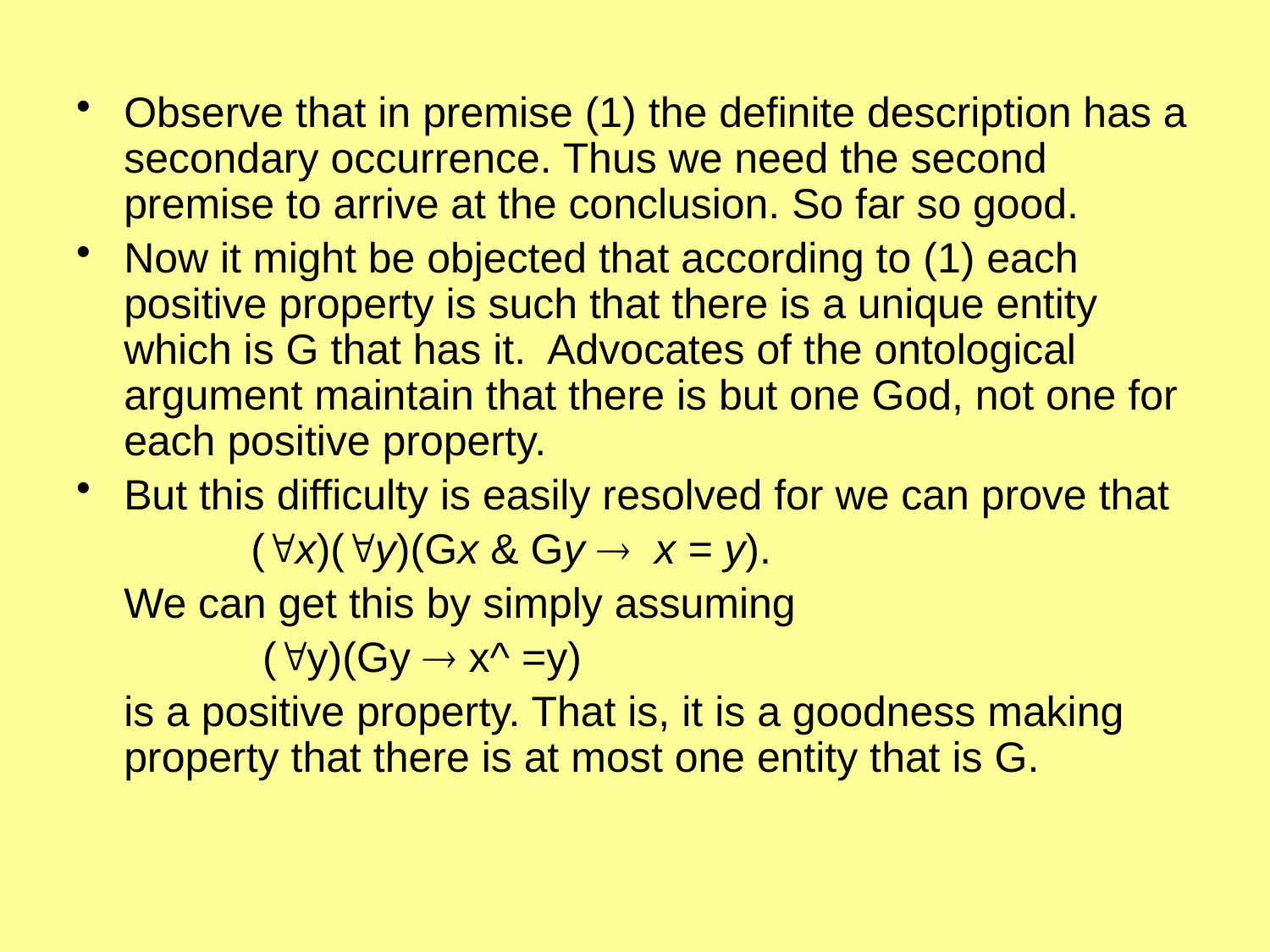

Observe that in premise (1) the definite description has a secondary occurrence. Thus we need the second premise to arrive at the conclusion. So far so good.
Now it might be objected that according to (1) each positive property is such that there is a unique entity which is G that has it.  Advocates of the ontological argument maintain that there is but one God, not one for each positive property.
But this difficulty is easily resolved for we can prove that
		(∀x)(∀y)(Gx & Gy →  x = y).
	We can get this by simply assuming
		 (∀y)(Gy → x^ =y)
	is a positive property. That is, it is a goodness making property that there is at most one entity that is G.